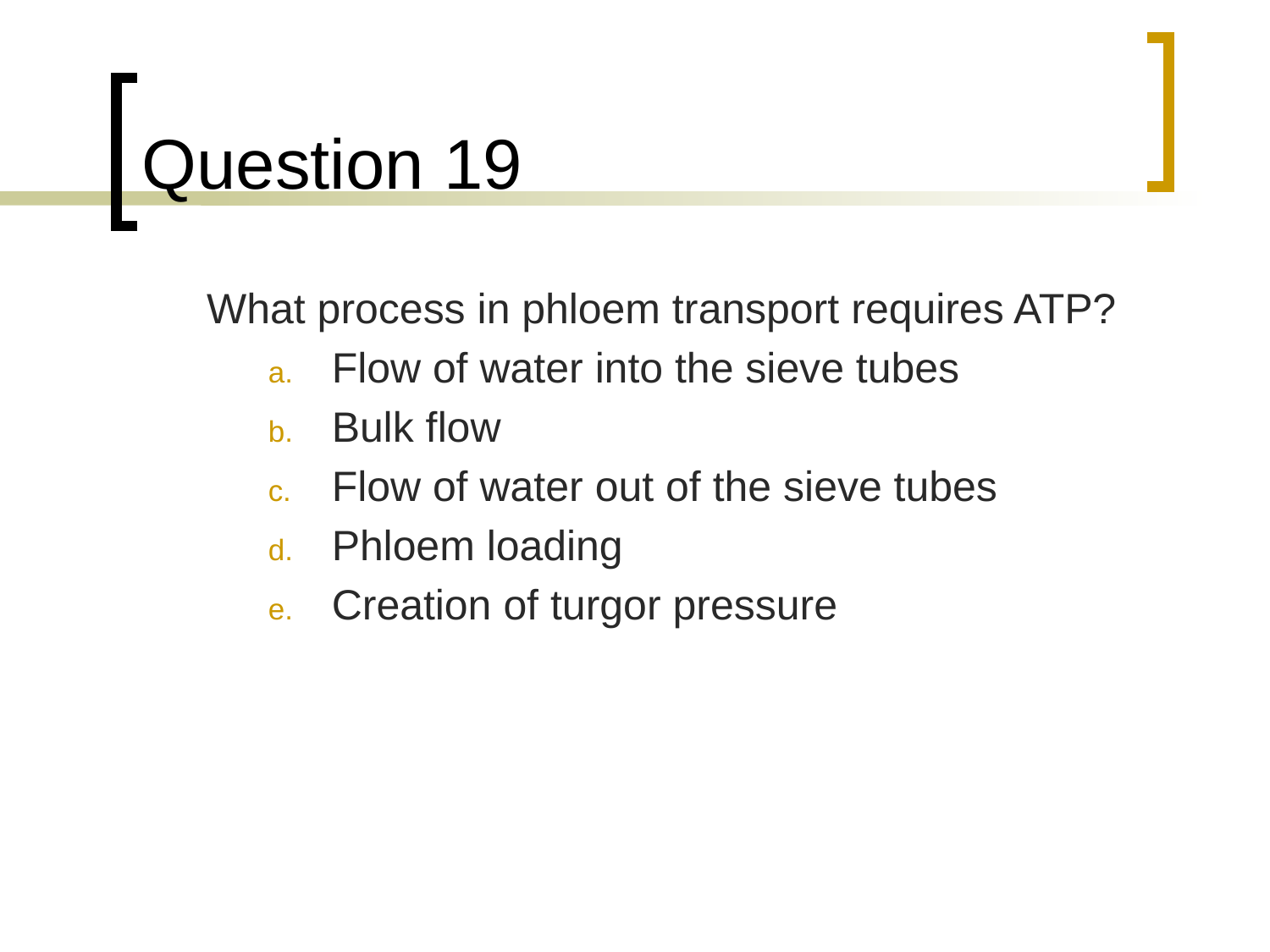

# Question 19
	What process in phloem transport requires ATP?
Flow of water into the sieve tubes
Bulk flow
Flow of water out of the sieve tubes
Phloem loading
Creation of turgor pressure